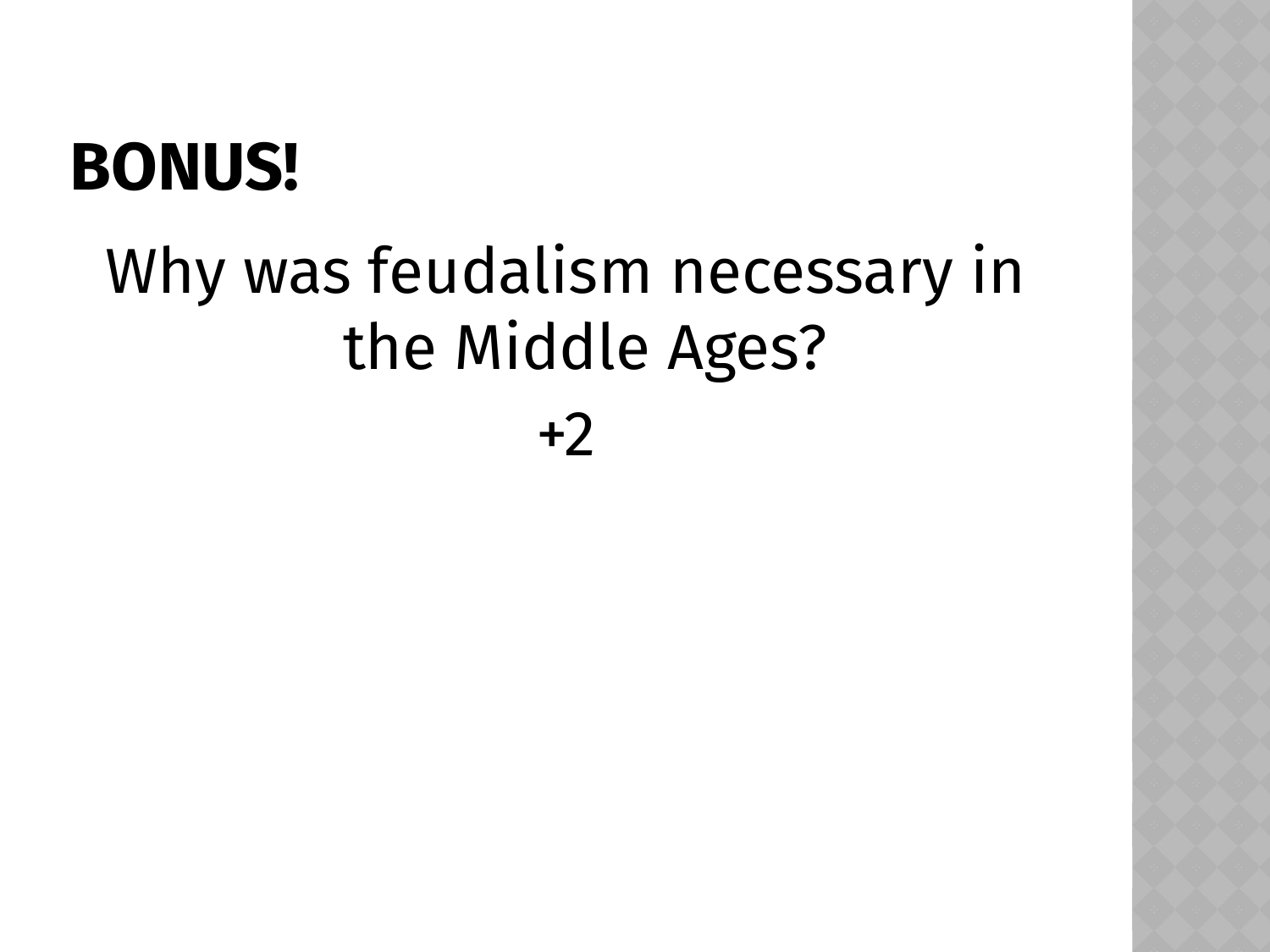

# BONUS!
Why was feudalism necessary in the Middle Ages?
+2